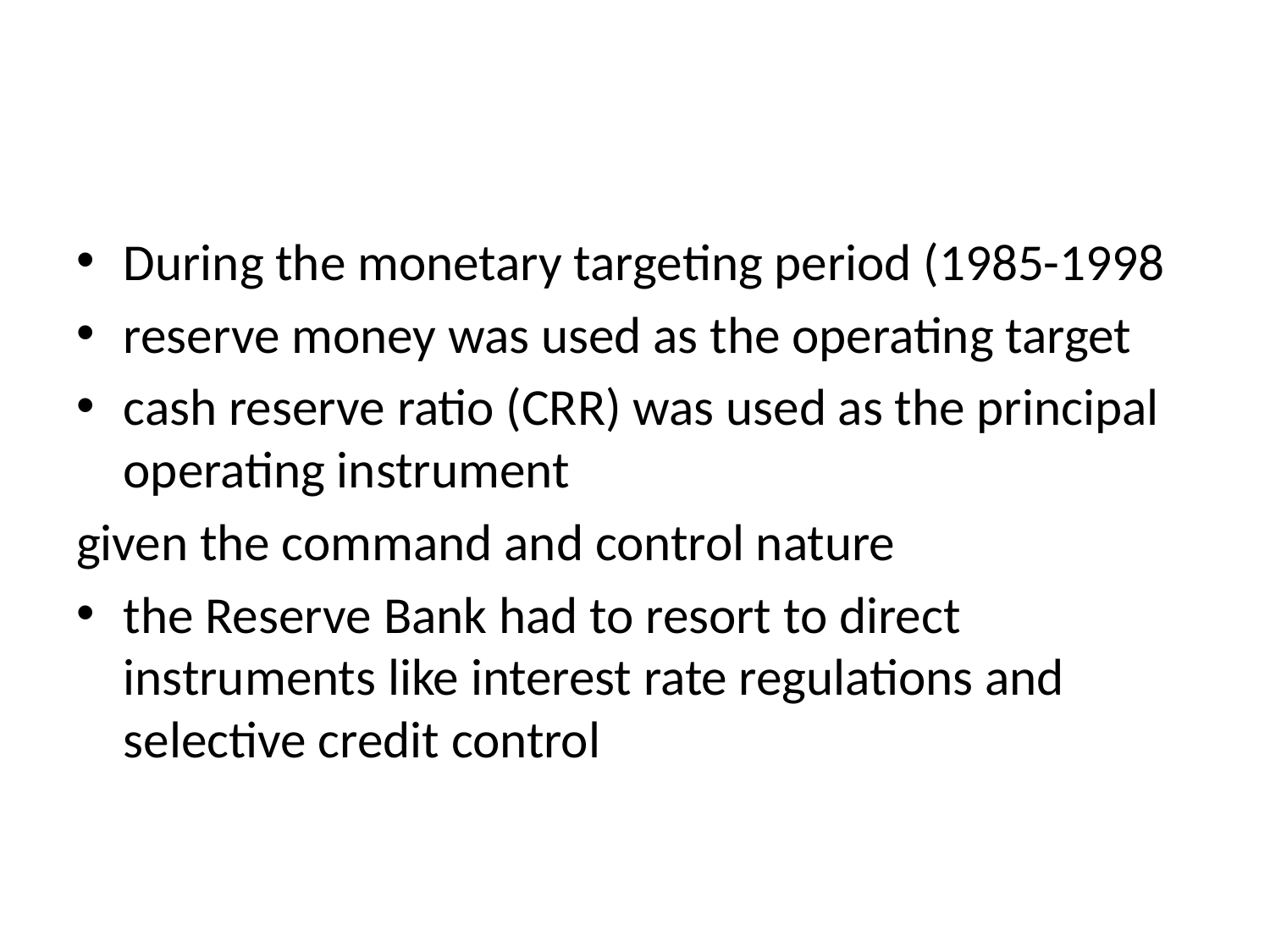

#
During the monetary targeting period (1985-1998
reserve money was used as the operating target
cash reserve ratio (CRR) was used as the principal operating instrument
given the command and control nature
the Reserve Bank had to resort to direct instruments like interest rate regulations and selective credit control